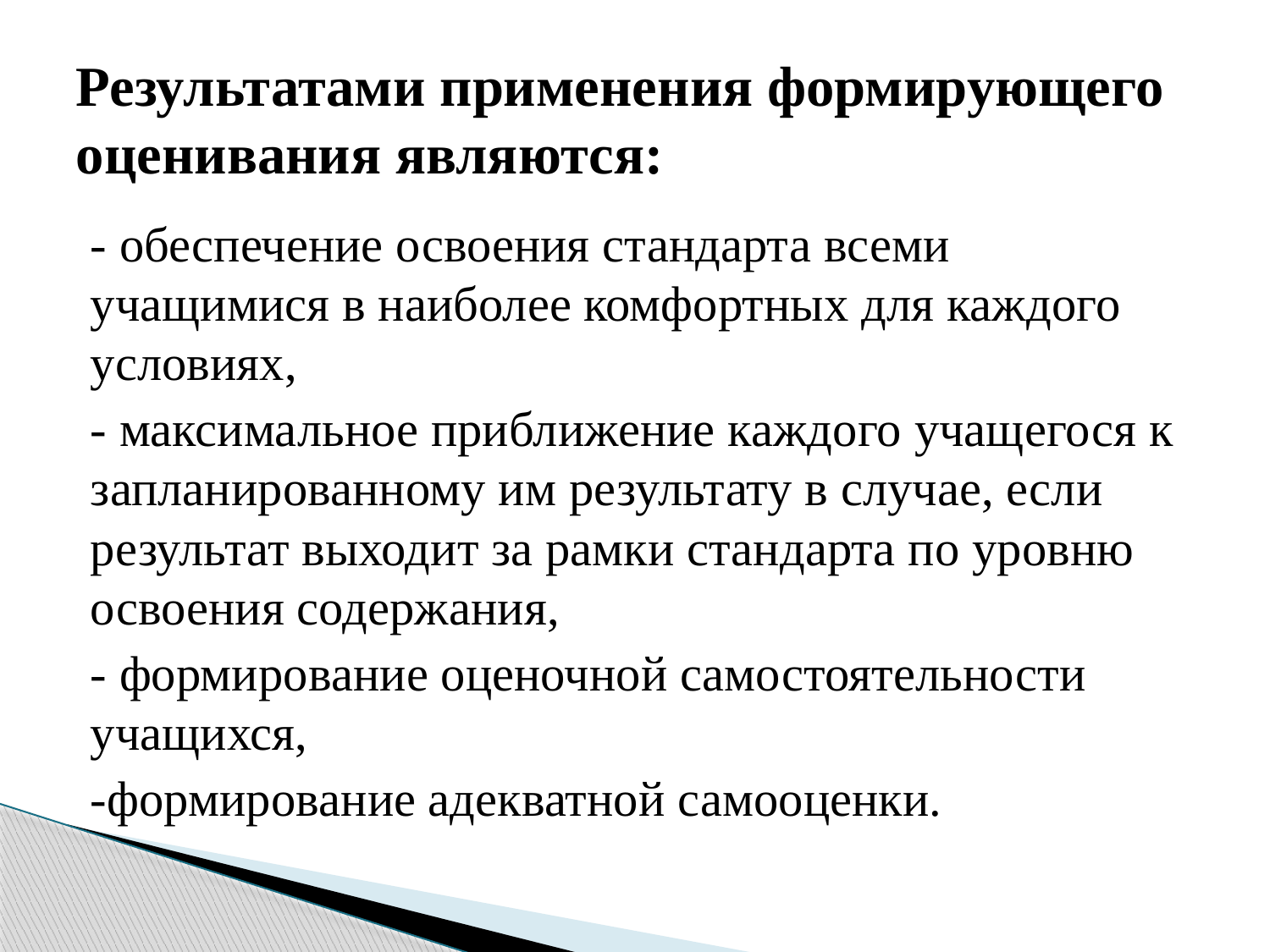

# Результатами применения формирующего оценивания являются:
- обеспечение освоения стандарта всеми учащимися в наиболее комфортных для каждого условиях,
- максимальное приближение каждого учащегося к запланированному им результату в случае, если результат выходит за рамки стандарта по уровню освоения содержания,
- формирование оценочной самостоятельности учащихся,
-формирование адекватной самооценки.